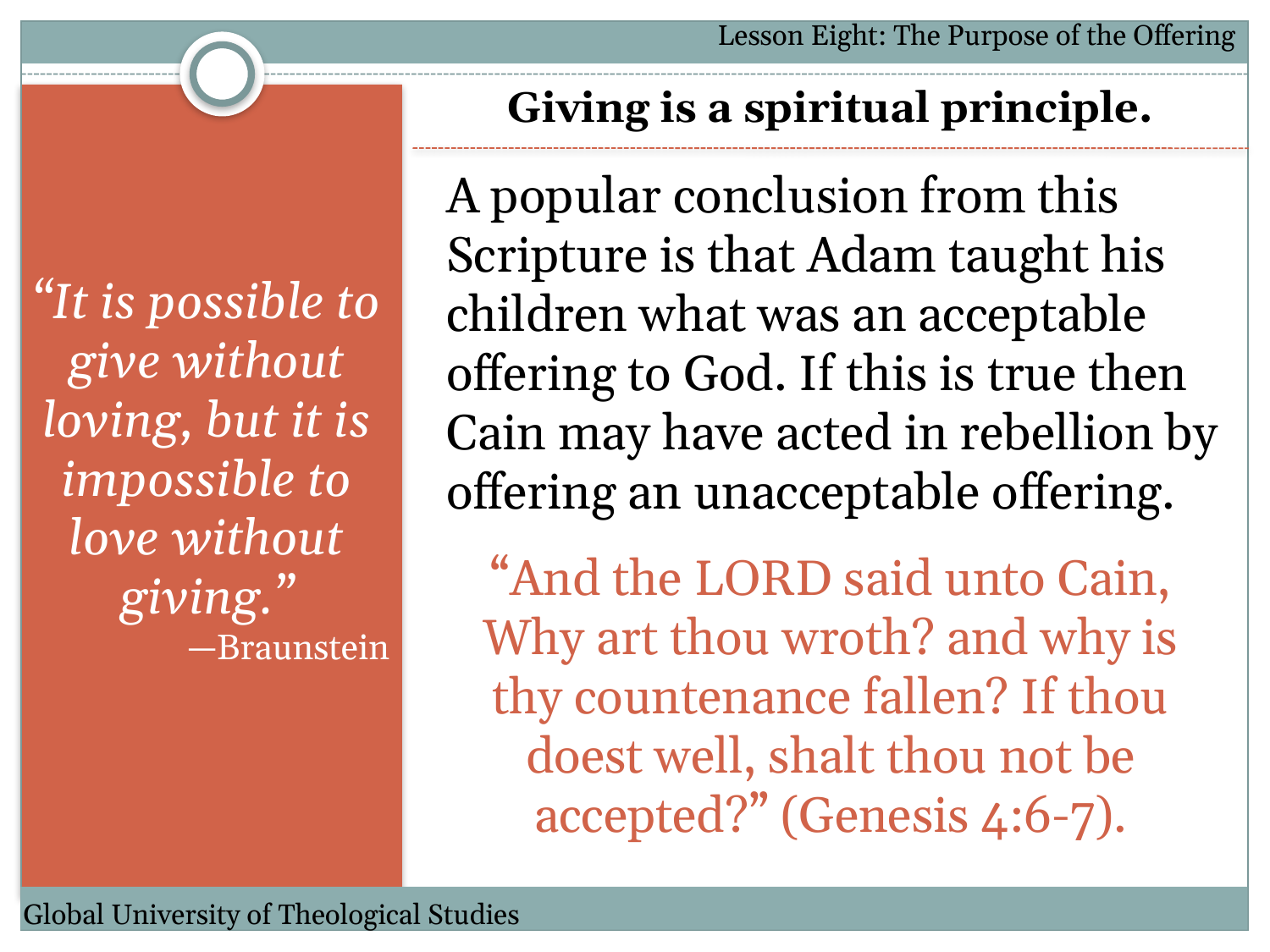

Lesson Eight: The Purpose of the Offering
Giving is a spiritual principle.
A popular conclusion from this Scripture is that Adam taught his children what was an acceptable offering to God. If this is true then Cain may have acted in rebellion by offering an unacceptable offering.
“It is possible to give without loving, but it is impossible to love without giving.”
—Braunstein
“And the LORD said unto Cain, Why art thou wroth? and why is thy countenance fallen? If thou doest well, shalt thou not be accepted?” (Genesis 4:6-7).
Global University of Theological Studies